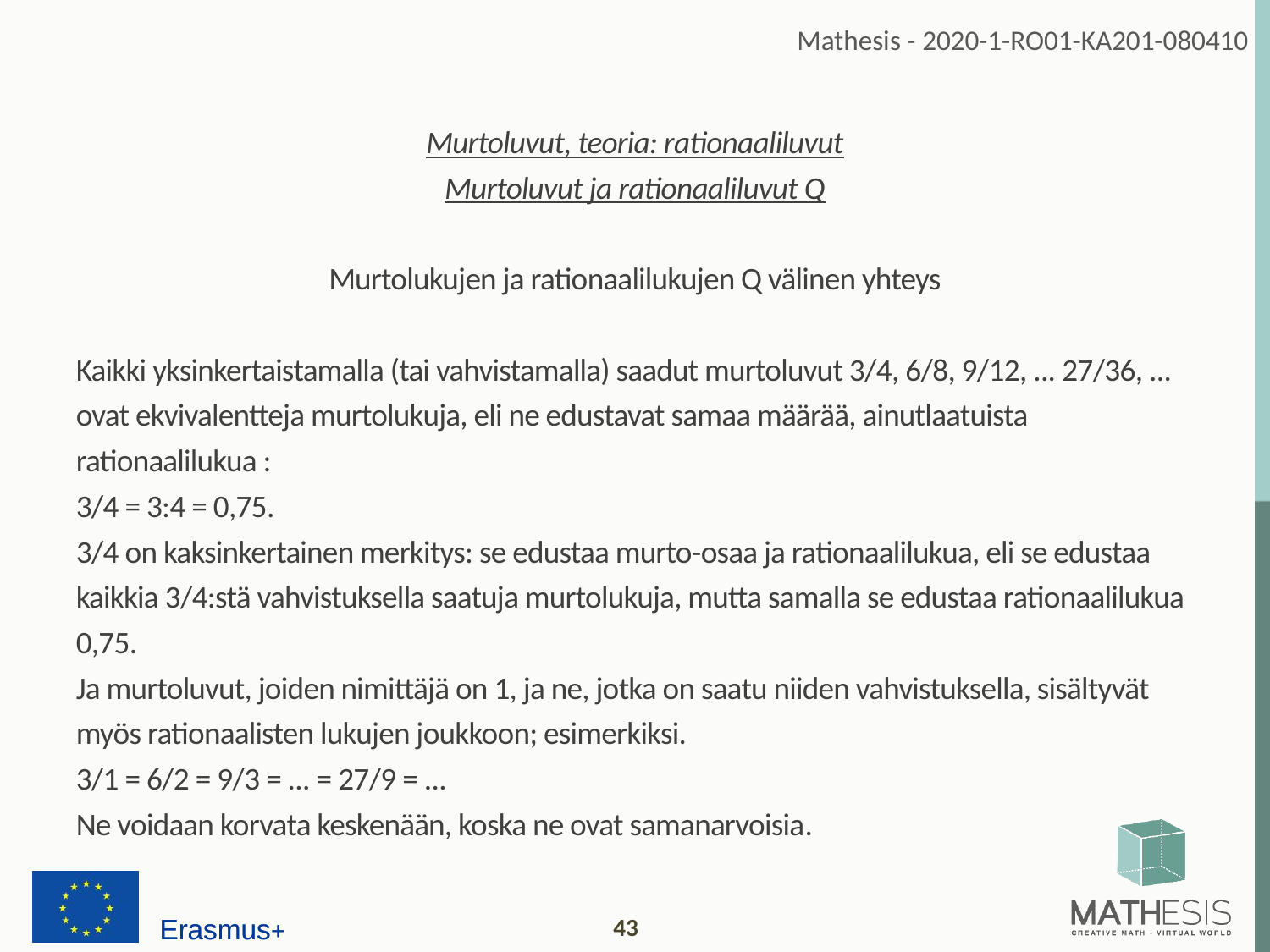

Murtoluvut, teoria: rationaaliluvut
Murtoluvut ja rationaaliluvut Q

Murtolukujen ja rationaalilukujen Q välinen yhteys

Kaikki yksinkertaistamalla (tai vahvistamalla) saadut murtoluvut 3/4, 6/8, 9/12, ... 27/36, ... ovat ekvivalentteja murtolukuja, eli ne edustavat samaa määrää, ainutlaatuista rationaalilukua :
3/4 = 3:4 = 0,75.
3/4 on kaksinkertainen merkitys: se edustaa murto-osaa ja rationaalilukua, eli se edustaa kaikkia 3/4:stä vahvistuksella saatuja murtolukuja, mutta samalla se edustaa rationaalilukua 0,75.
Ja murtoluvut, joiden nimittäjä on 1, ja ne, jotka on saatu niiden vahvistuksella, sisältyvät myös rationaalisten lukujen joukkoon; esimerkiksi.
3/1 = 6/2 = 9/3 = ... = 27/9 = ...
Ne voidaan korvata keskenään, koska ne ovat samanarvoisia.